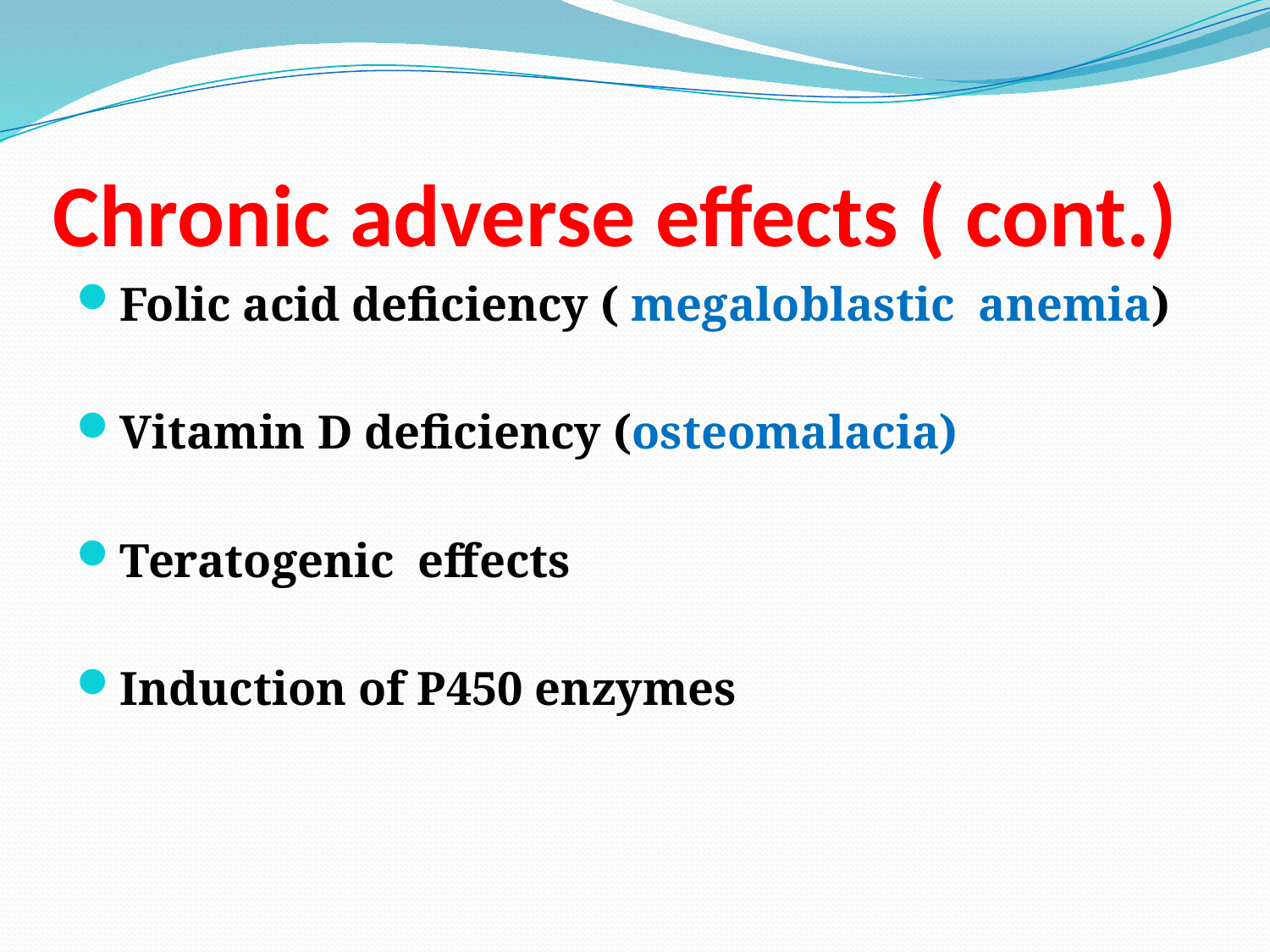

# Chronic adverse effects ( cont.)
Folic acid deficiency ( megaloblastic  anemia)

Vitamin D deficiency (osteomalacia)

Teratogenic  effects

Induction of P450 enzymes